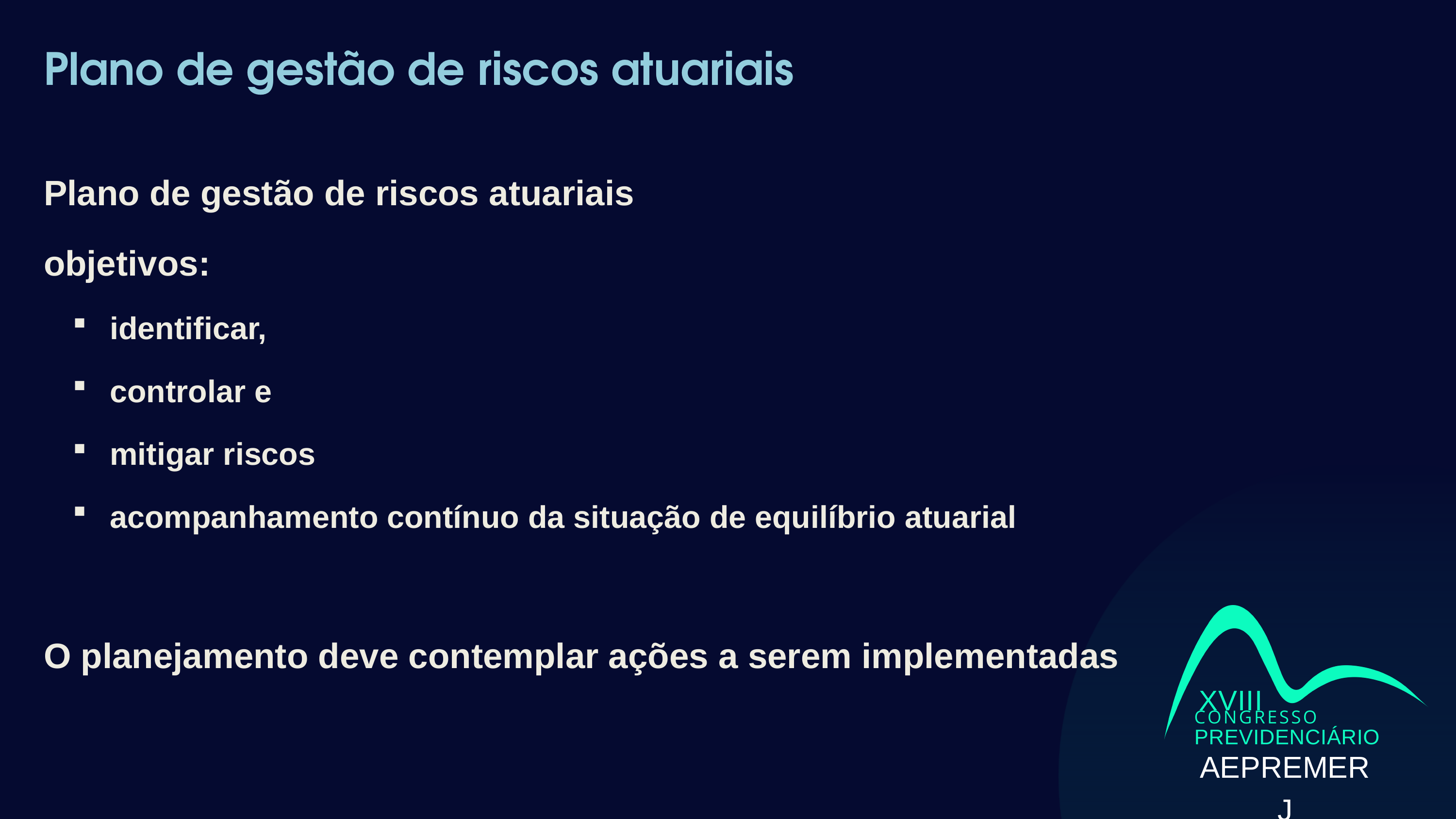

# Plano de gestão de riscos atuariais
Plano de gestão de riscos atuariais
objetivos:
identificar,
controlar e
mitigar riscos
acompanhamento contínuo da situação de equilíbrio atuarial

O planejamento deve contemplar ações a serem implementadas

XVIII
CONGRESSO
PREVIDENCIÁRIO
AEPREMERJ